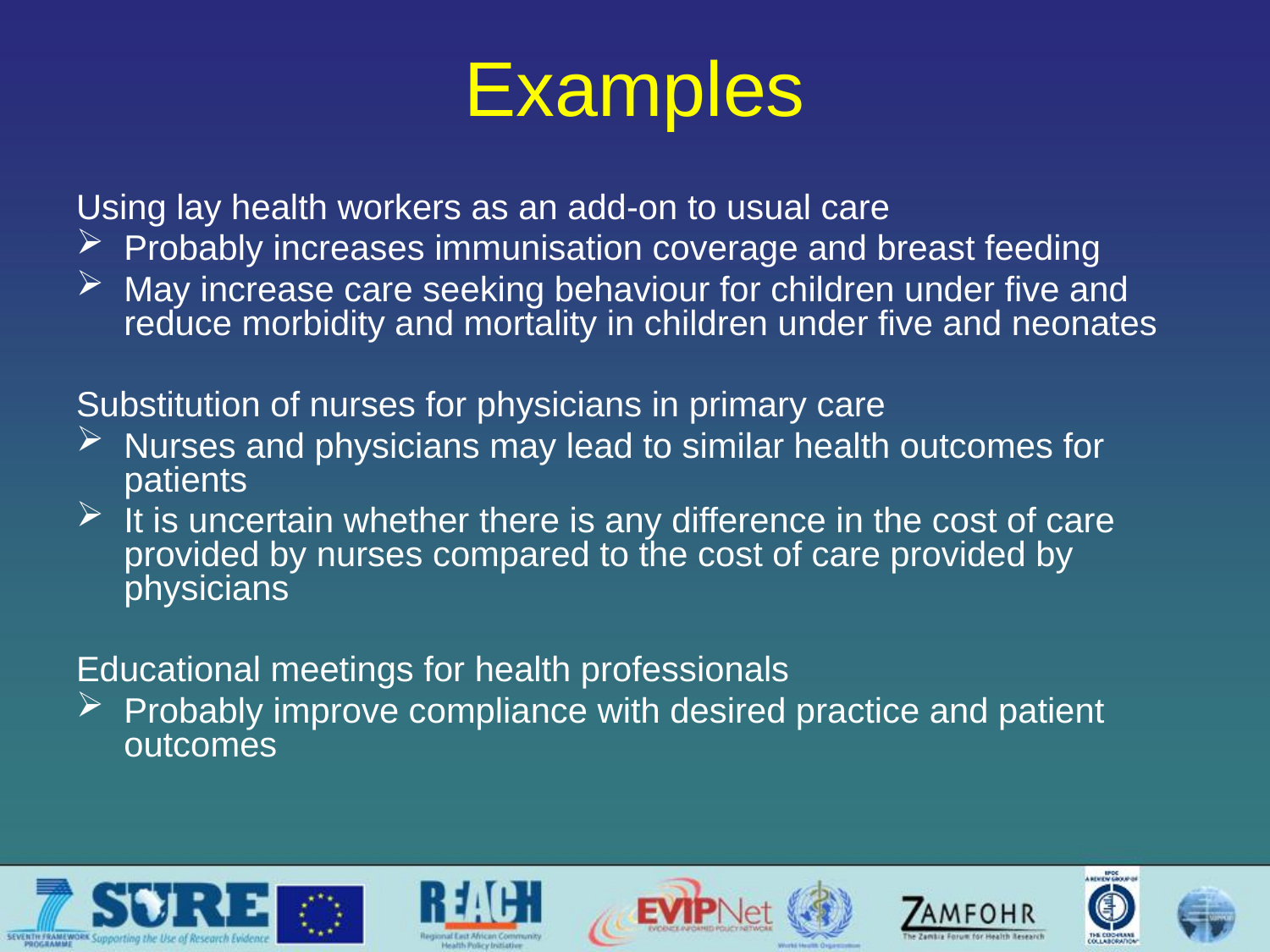

# Examples
Using lay health workers as an add-on to usual care
Probably increases immunisation coverage and breast feeding
May increase care seeking behaviour for children under five and reduce morbidity and mortality in children under five and neonates

Substitution of nurses for physicians in primary care
Nurses and physicians may lead to similar health outcomes for patients
It is uncertain whether there is any difference in the cost of care provided by nurses compared to the cost of care provided by physicians

Educational meetings for health professionals
Probably improve compliance with desired practice and patient outcomes